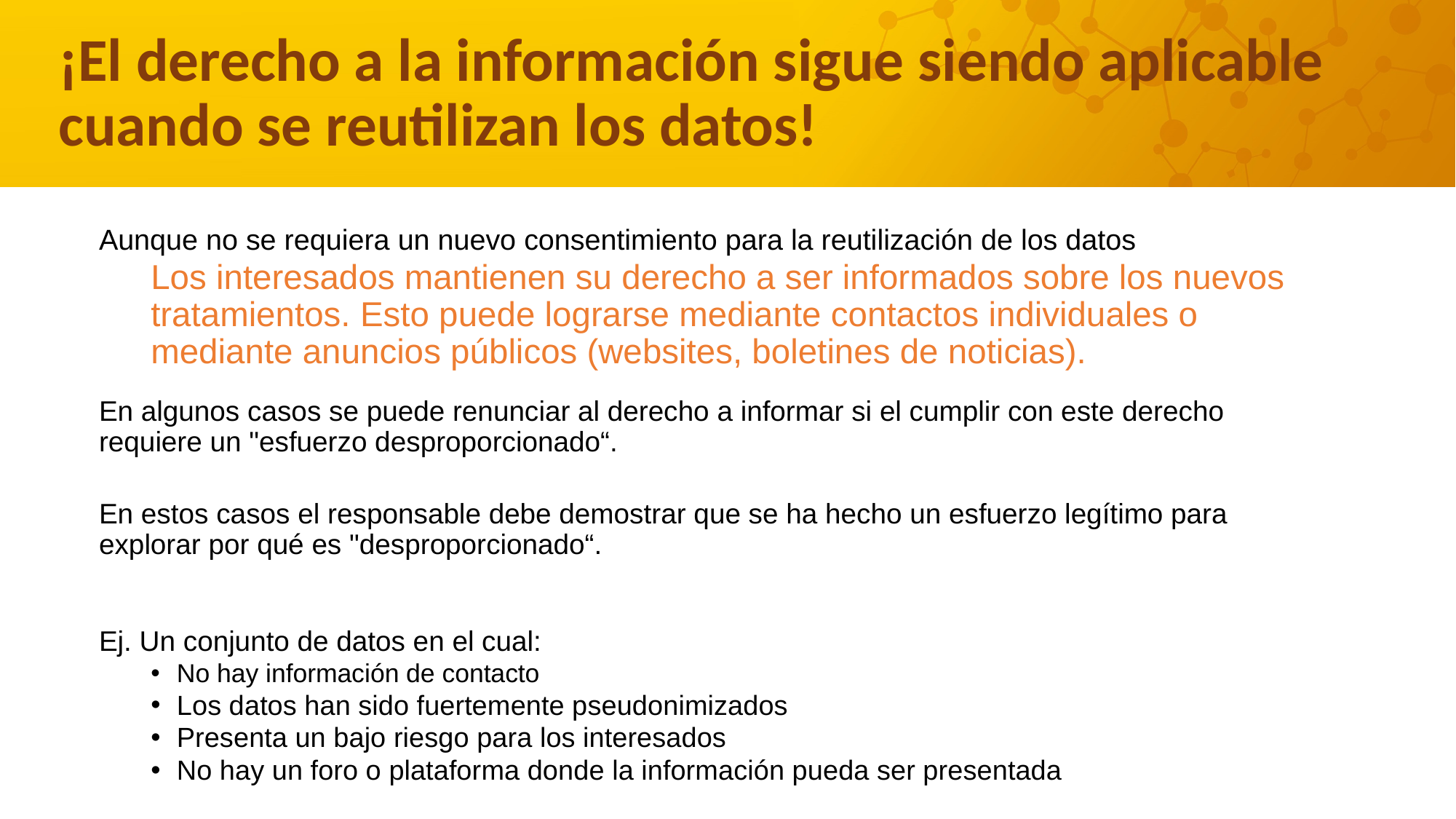

¡El derecho a la información sigue siendo aplicable cuando se reutilizan los datos!
Aunque no se requiera un nuevo consentimiento para la reutilización de los datos
Los interesados mantienen su derecho a ser informados sobre los nuevos tratamientos. Esto puede lograrse mediante contactos individuales o mediante anuncios públicos (websites, boletines de noticias).
En algunos casos se puede renunciar al derecho a informar si el cumplir con este derecho requiere un "esfuerzo desproporcionado“.

En estos casos el responsable debe demostrar que se ha hecho un esfuerzo legítimo para explorar por qué es "desproporcionado“.
Ej. Un conjunto de datos en el cual:
No hay información de contacto
Los datos han sido fuertemente pseudonimizados
Presenta un bajo riesgo para los interesados
No hay un foro o plataforma donde la información pueda ser presentada